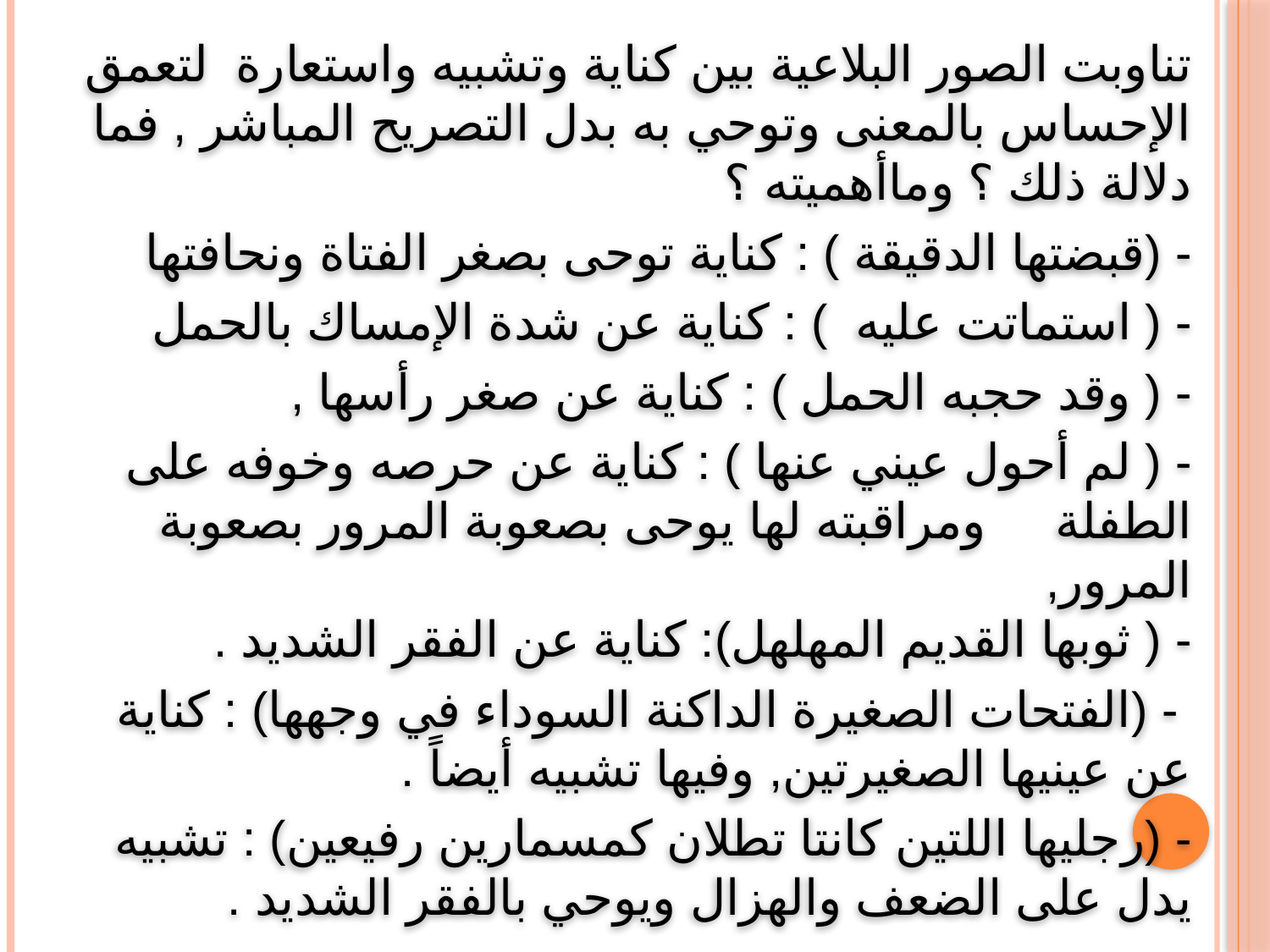

تناوبت الصور البلاعية بين كناية وتشبيه واستعارة  لتعمق الإحساس بالمعنى وتوحي به بدل التصريح المباشر , فما دلالة ذلك ؟ وماأهميته ؟
- (قبضتها الدقيقة ) : كناية توحى بصغر الفتاة ونحافتها
- ( استماتت عليه  ) : كناية عن شدة الإمساك بالحمل
- ( وقد حجبه الحمل ) : كناية عن صغر رأسها ,
- ( لم أحول عيني عنها ) : كناية عن حرصه وخوفه على الطفلة     ومراقبته لها يوحى بصعوبة المرور بصعوبة المرور,
- ( ثوبها القديم المهلهل): كناية عن الفقر الشديد .
 - (الفتحات الصغيرة الداكنة السوداء في وجهها) : كناية عن عينيها الصغيرتين, وفيها تشبيه أيضاً .
- (رجليها اللتين كانتا تطلان كمسمارين رفيعين) : تشبيه يدل على الضعف والهزال ويوحي بالفقر الشديد .